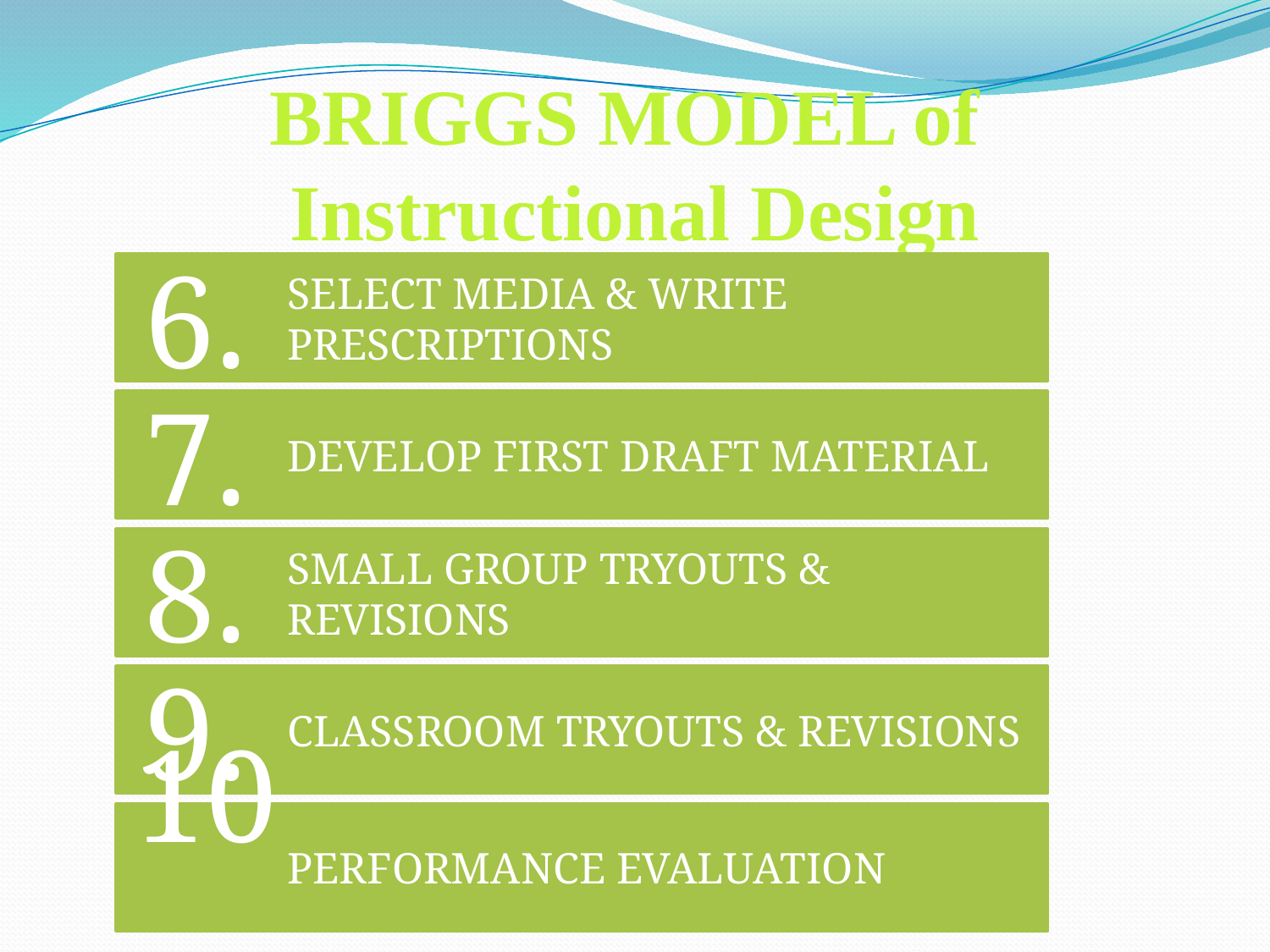

# BRIGGS MODEL of Instructional Design

6.
SELECT MEDIA & WRITE PRESCRIPTIONS
7.
DEVELOP FIRST DRAFT MATERIAL
8.
SMALL GROUP TRYOUTS & REVISIONS
9.
CLASSROOM TRYOUTS & REVISIONS
10.
PERFORMANCE EVALUATION